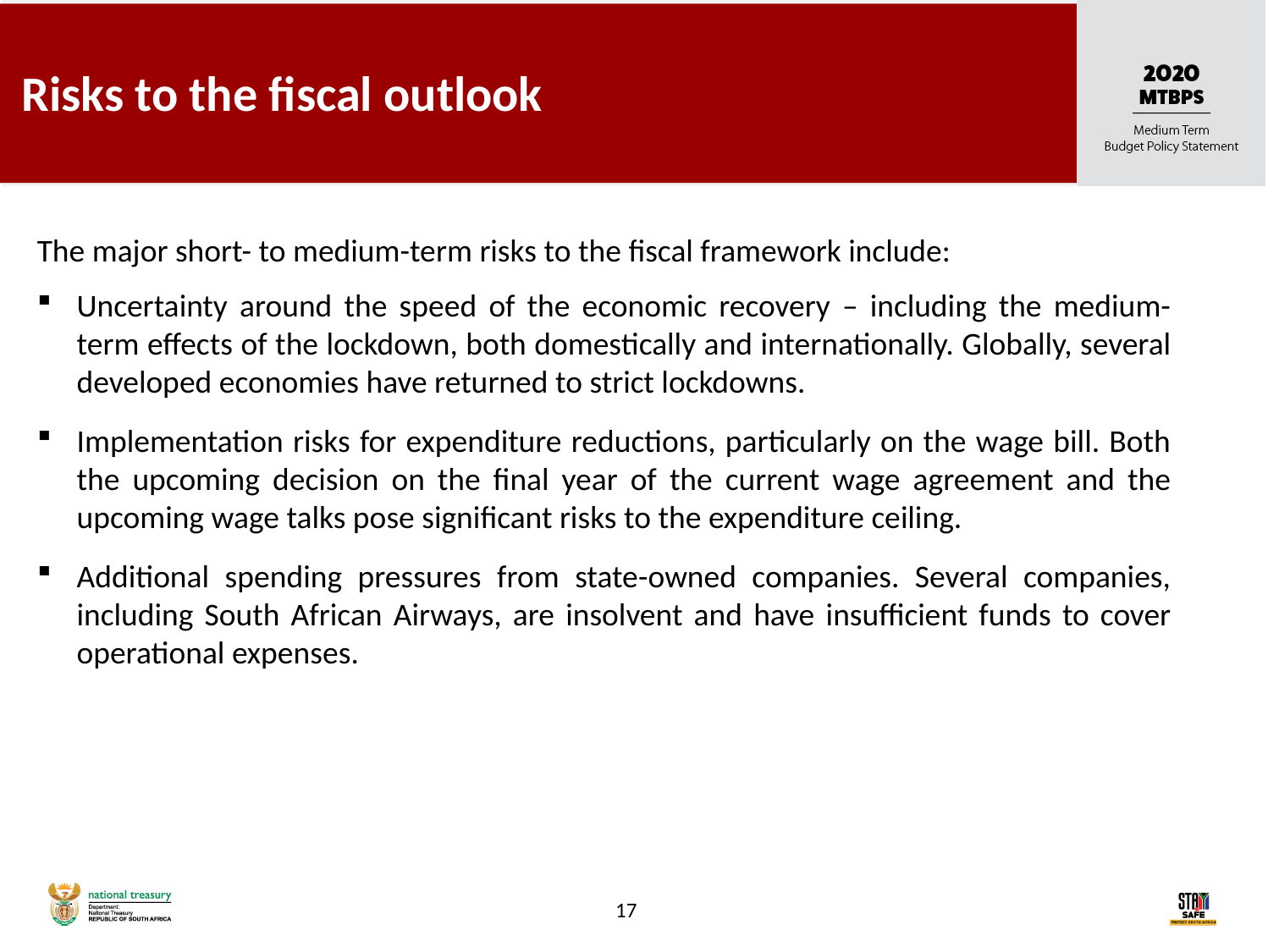

Risks to the fiscal outlook
The major short- to medium-term risks to the fiscal framework include:
Uncertainty around the speed of the economic recovery – including the medium-term effects of the lockdown, both domestically and internationally. Globally, several developed economies have returned to strict lockdowns.
Implementation risks for expenditure reductions, particularly on the wage bill. Both the upcoming decision on the final year of the current wage agreement and the upcoming wage talks pose significant risks to the expenditure ceiling.
Additional spending pressures from state-owned companies. Several companies, including South African Airways, are insolvent and have insufficient funds to cover operational expenses.
17